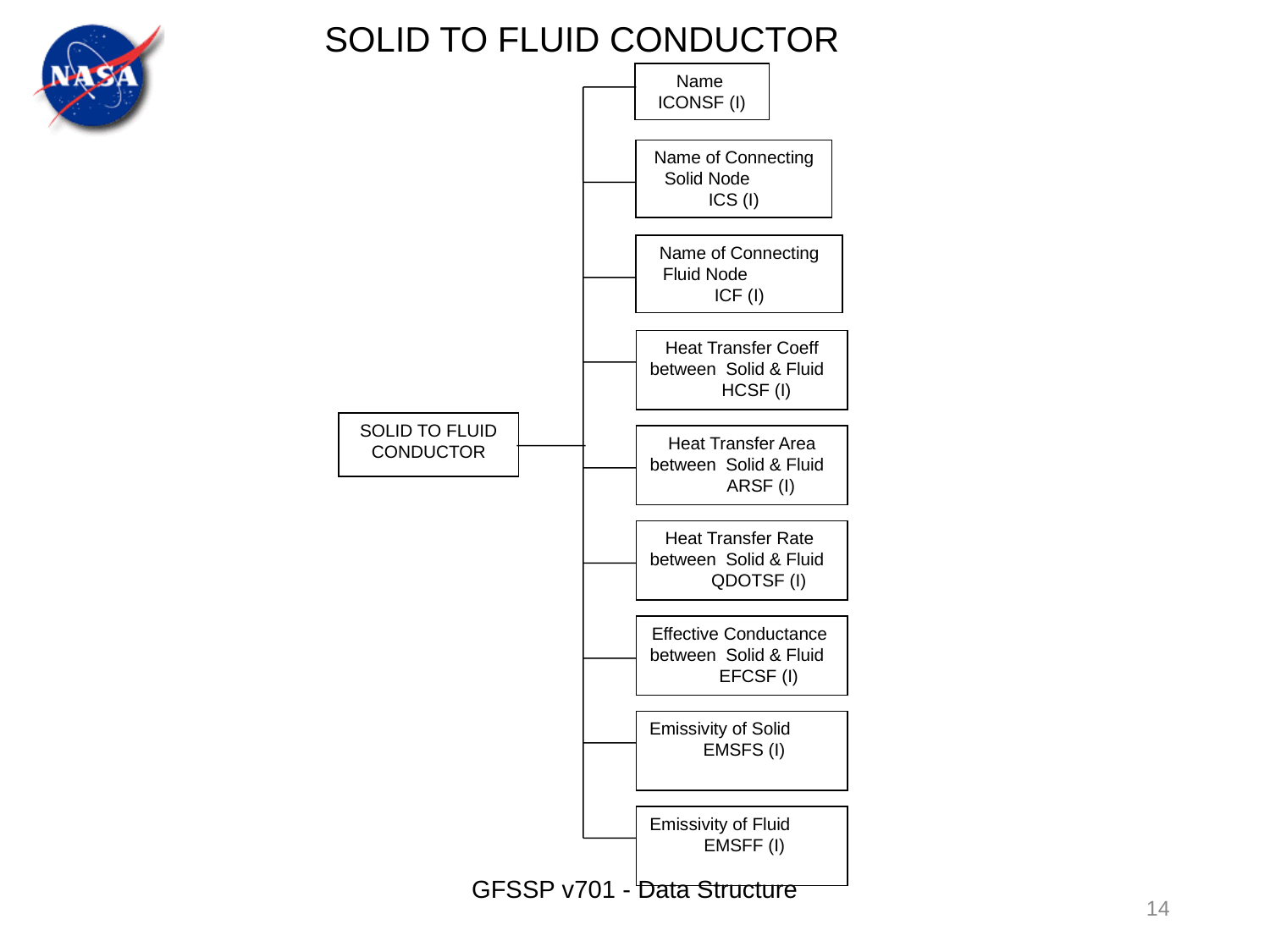

SOLID TO FLUID CONDUCTOR

Name  ICONSF (I)

Name of Connecting Solid Node            ICS (I)

Name of Connecting Fluid Node               ICF (I)

Heat Transfer Coeff between  Solid & Fluid         HCSF (I)

SOLID TO FLUID CONDUCTOR
Heat Transfer Area between  Solid & Fluid           ARSF (I)

Heat Transfer Rate  between  Solid & Fluid          QDOTSF (I)

Effective Conductance  between  Solid & Fluid          EFCSF (I)

Emissivity of Solid           EMSFS (I)

Emissivity of Fluid           EMSFF (I)

GFSSP v701 - Data Structure
14